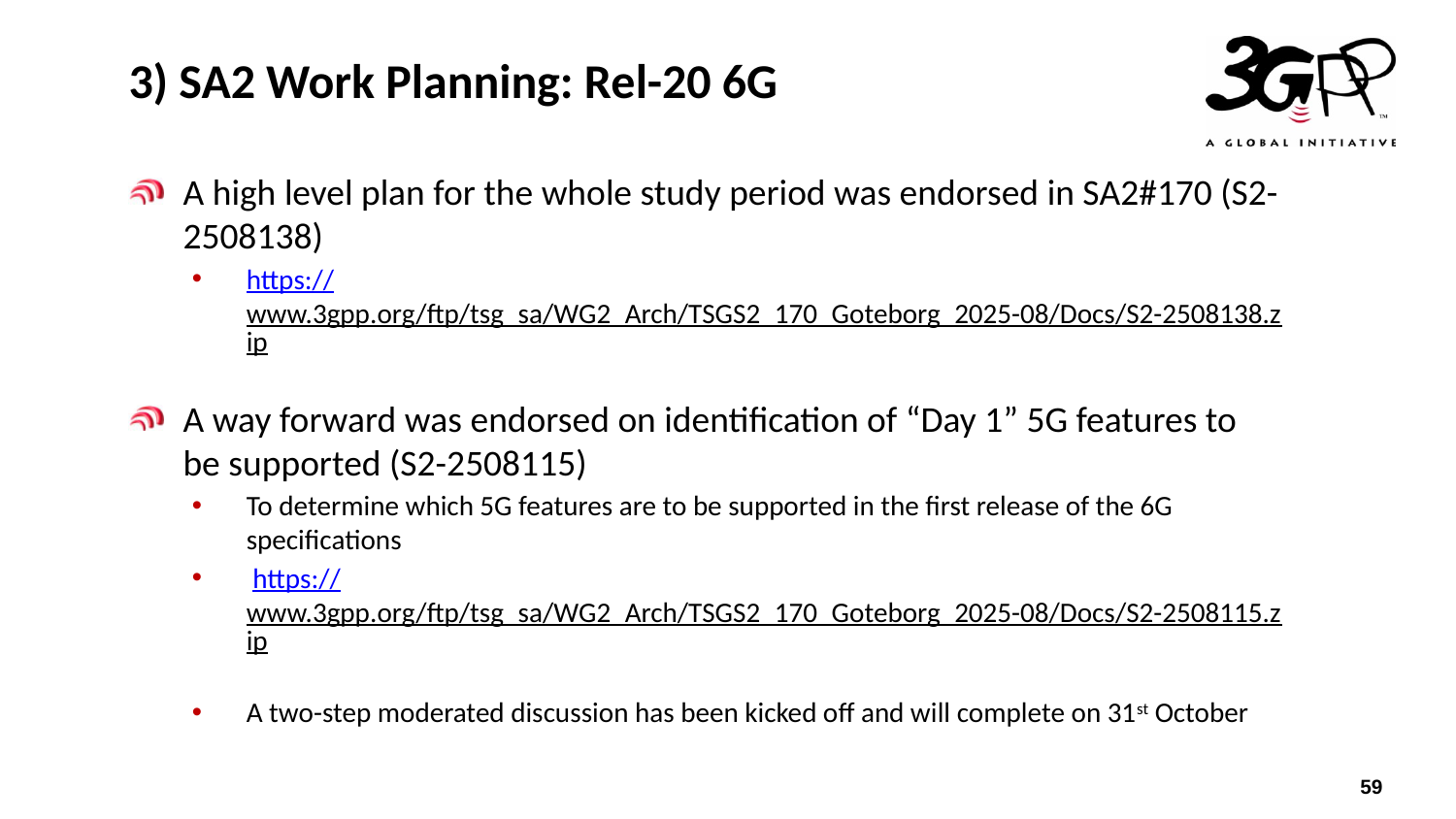

# 3) SA2 Work Planning: Rel-20 6G
A high level plan for the whole study period was endorsed in SA2#170 (S2-2508138)
https://www.3gpp.org/ftp/tsg_sa/WG2_Arch/TSGS2_170_Goteborg_2025-08/Docs/S2-2508138.zip
A way forward was endorsed on identification of “Day 1” 5G features to be supported (S2-2508115)
To determine which 5G features are to be supported in the first release of the 6G specifications
 https://www.3gpp.org/ftp/tsg_sa/WG2_Arch/TSGS2_170_Goteborg_2025-08/Docs/S2-2508115.zip
A two-step moderated discussion has been kicked off and will complete on 31st October